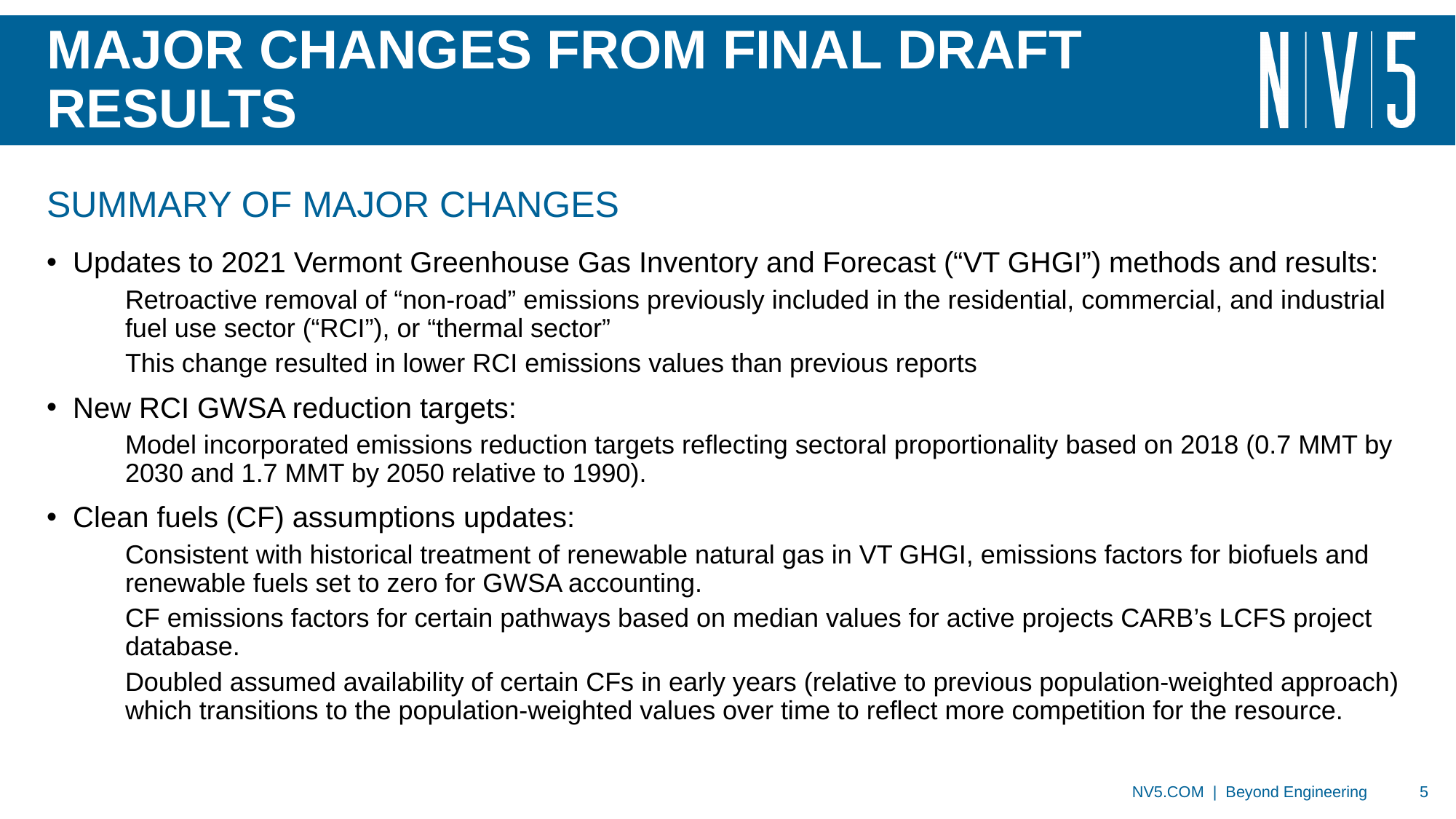

# Major Changes from Final Draft Results
Summary of Major Changes
Updates to 2021 Vermont Greenhouse Gas Inventory and Forecast (“VT GHGI”) methods and results:
Retroactive removal of “non-road” emissions previously included in the residential, commercial, and industrial fuel use sector (“RCI”), or “thermal sector”
This change resulted in lower RCI emissions values than previous reports
New RCI GWSA reduction targets:
Model incorporated emissions reduction targets reflecting sectoral proportionality based on 2018 (0.7 MMT by 2030 and 1.7 MMT by 2050 relative to 1990).
Clean fuels (CF) assumptions updates:
Consistent with historical treatment of renewable natural gas in VT GHGI, emissions factors for biofuels and renewable fuels set to zero for GWSA accounting.
CF emissions factors for certain pathways based on median values for active projects CARB’s LCFS project database.
Doubled assumed availability of certain CFs in early years (relative to previous population-weighted approach) which transitions to the population-weighted values over time to reflect more competition for the resource.